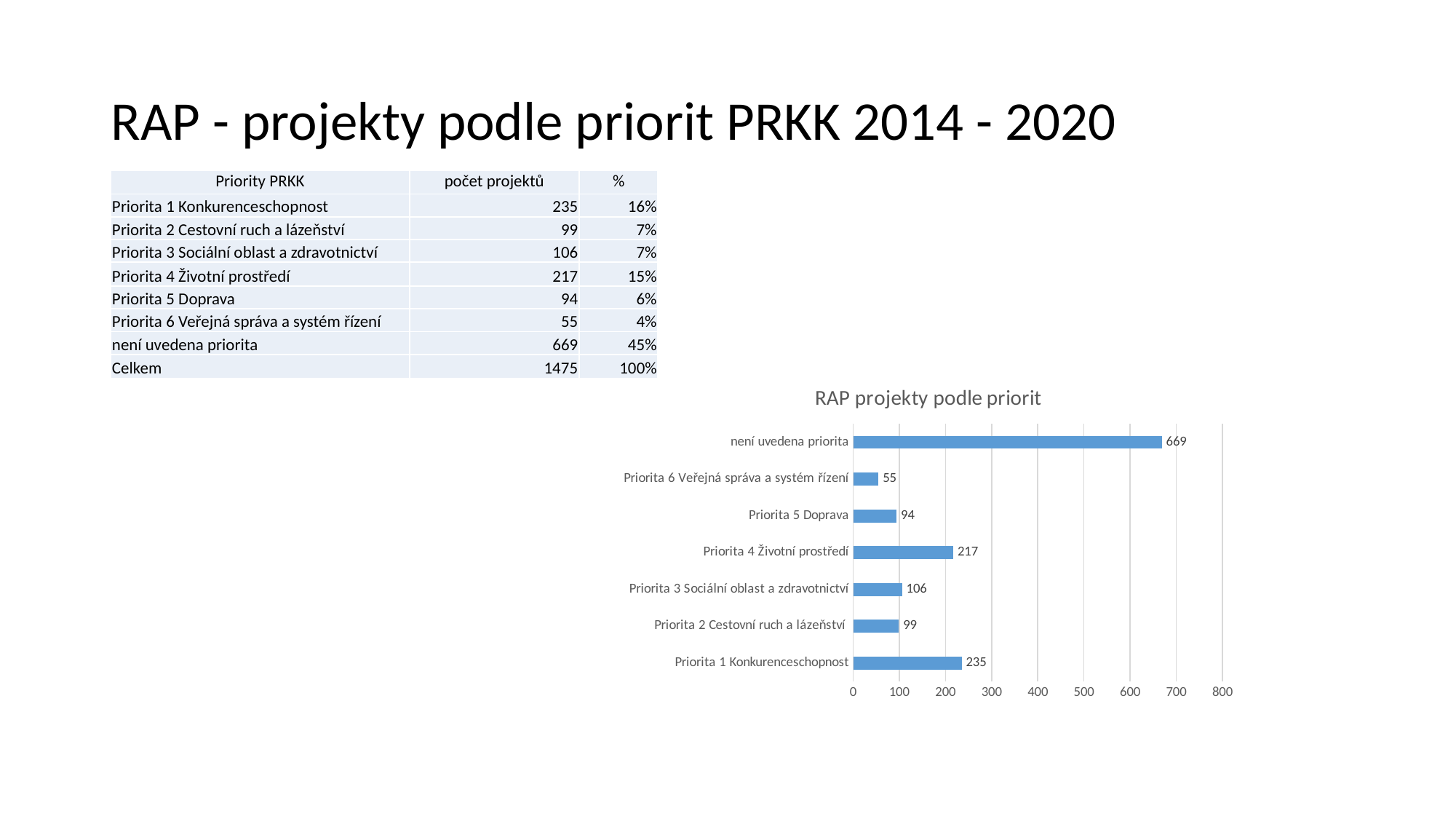

# RAP - projekty podle priorit PRKK 2014 - 2020
| Priority PRKK | počet projektů | % |
| --- | --- | --- |
| Priorita 1 Konkurenceschopnost | 235 | 16% |
| Priorita 2 Cestovní ruch a lázeňství | 99 | 7% |
| Priorita 3 Sociální oblast a zdravotnictví | 106 | 7% |
| Priorita 4 Životní prostředí | 217 | 15% |
| Priorita 5 Doprava | 94 | 6% |
| Priorita 6 Veřejná správa a systém řízení | 55 | 4% |
| není uvedena priorita | 669 | 45% |
| Celkem | 1475 | 100% |

### Chart: RAP projekty podle priorit

| Category |  |
|---|---|
| Priorita 1 Konkurenceschopnost | 235.0 |
| Priorita 2 Cestovní ruch a lázeňství  | 99.0 |
| Priorita 3 Sociální oblast a zdravotnictví | 106.0 |
| Priorita 4 Životní prostředí | 217.0 |
| Priorita 5 Doprava | 94.0 |
| Priorita 6 Veřejná správa a systém řízení | 55.0 |
| není uvedena priorita | 669.0 |